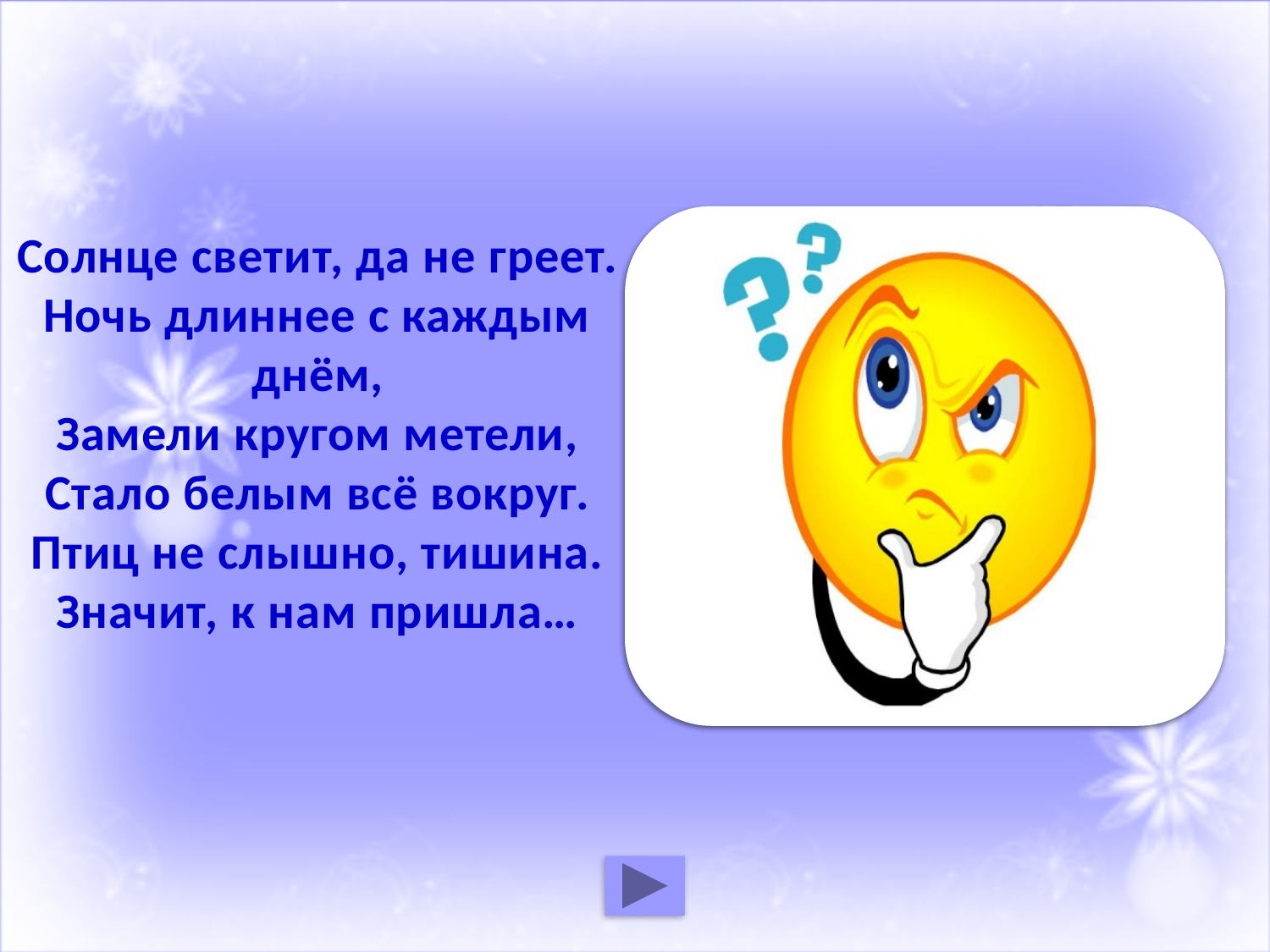

Солнце светит, да не греет.
Ночь длиннее с каждым днём,
Замели кругом метели,
Стало белым всё вокруг.
Птиц не слышно, тишина.
Значит, к нам пришла…